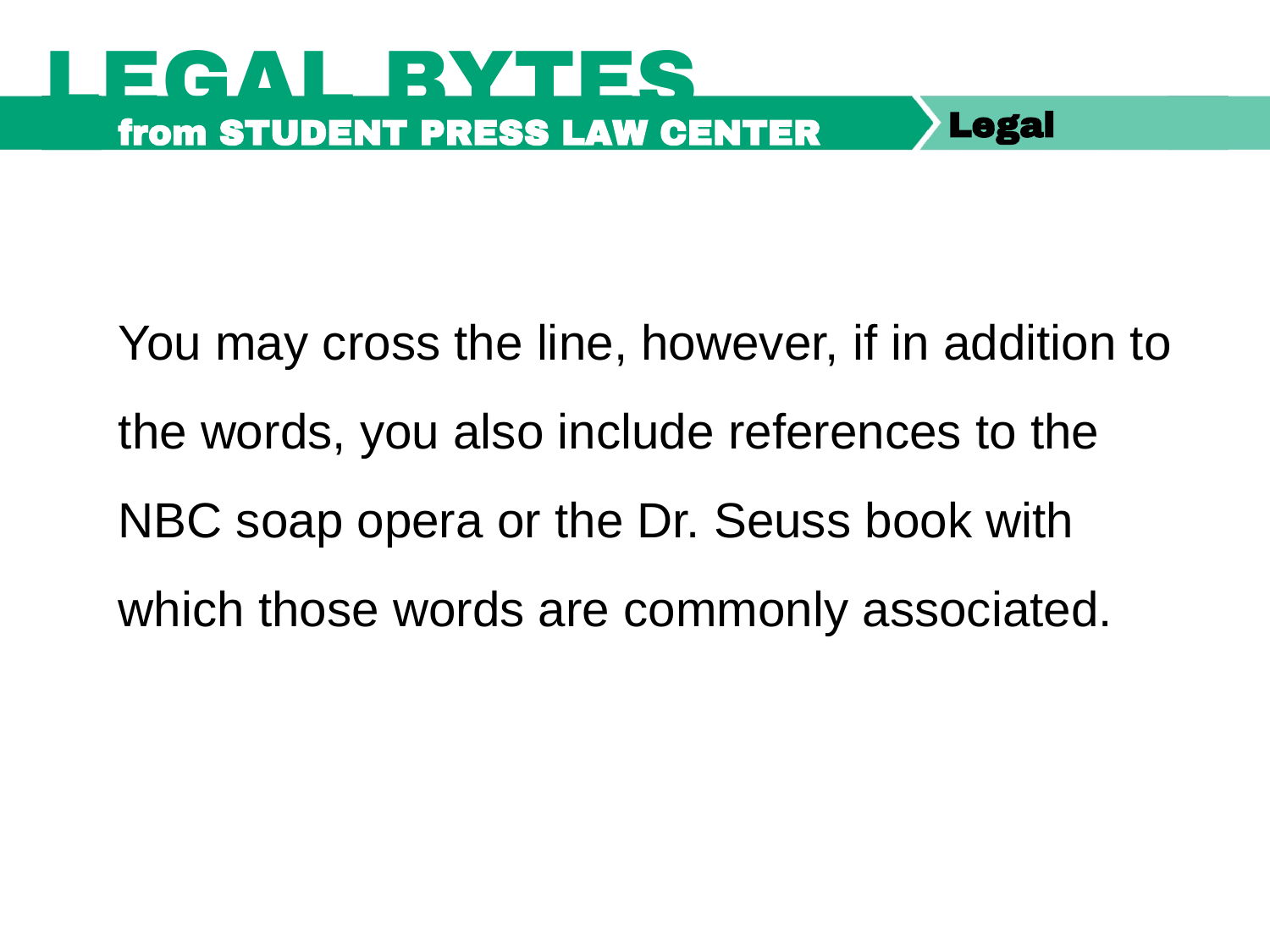

LEGAL BYTES
from STUDENT PRESS LAW CENTER
You may cross the line, however, if in addition to the words, you also include references to the NBC soap opera or the Dr. Seuss book with which those words are commonly associated.